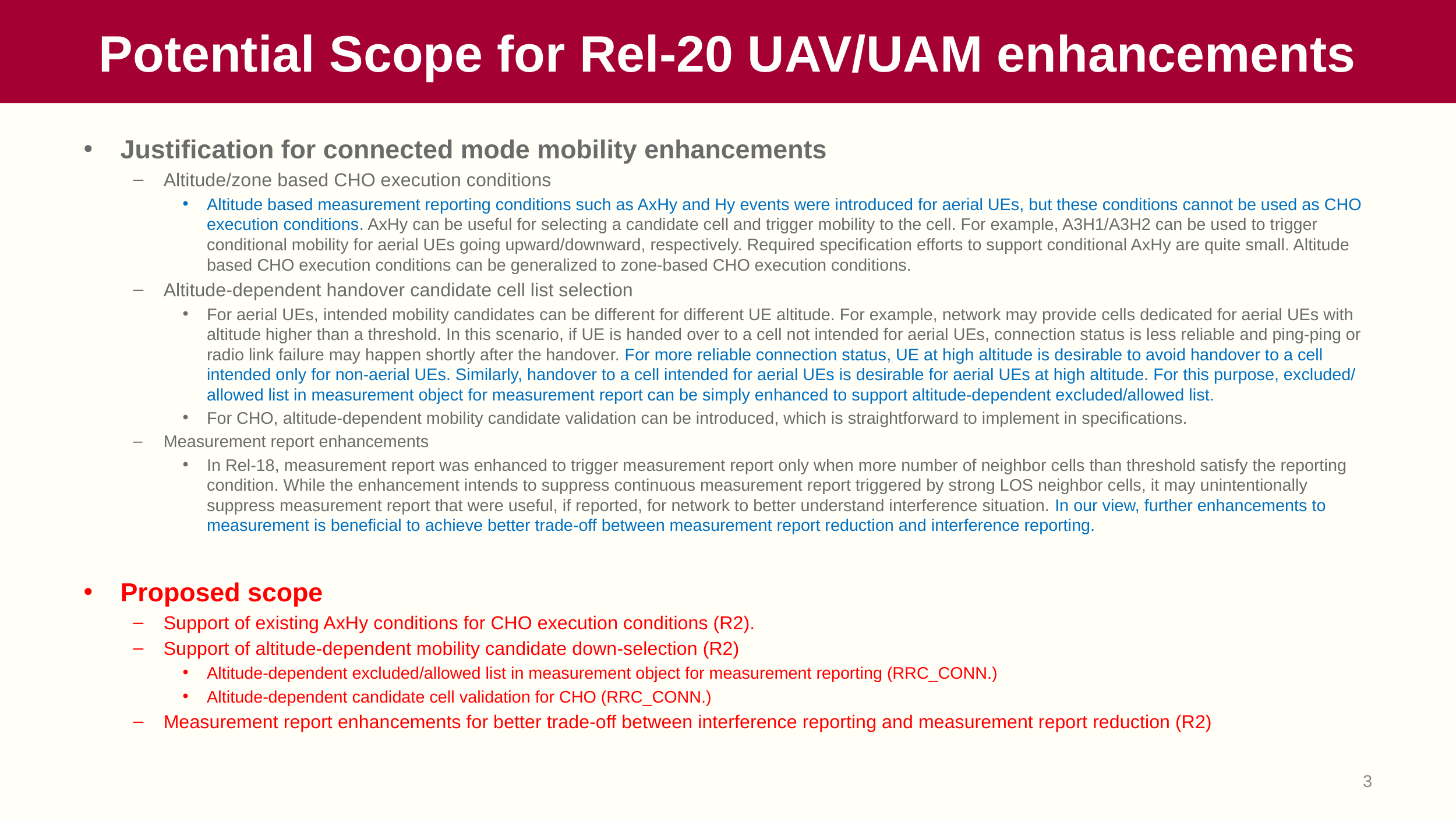

# Potential Scope for Rel-20 UAV/UAM enhancements
Justification for connected mode mobility enhancements
Altitude/zone based CHO execution conditions
Altitude based measurement reporting conditions such as AxHy and Hy events were introduced for aerial UEs, but these conditions cannot be used as CHO execution conditions. AxHy can be useful for selecting a candidate cell and trigger mobility to the cell. For example, A3H1/A3H2 can be used to trigger conditional mobility for aerial UEs going upward/downward, respectively. Required specification efforts to support conditional AxHy are quite small. Altitude based CHO execution conditions can be generalized to zone-based CHO execution conditions.
Altitude-dependent handover candidate cell list selection
For aerial UEs, intended mobility candidates can be different for different UE altitude. For example, network may provide cells dedicated for aerial UEs with altitude higher than a threshold. In this scenario, if UE is handed over to a cell not intended for aerial UEs, connection status is less reliable and ping-ping or radio link failure may happen shortly after the handover. For more reliable connection status, UE at high altitude is desirable to avoid handover to a cell intended only for non-aerial UEs. Similarly, handover to a cell intended for aerial UEs is desirable for aerial UEs at high altitude. For this purpose, excluded/allowed list in measurement object for measurement report can be simply enhanced to support altitude-dependent excluded/allowed list.
For CHO, altitude-dependent mobility candidate validation can be introduced, which is straightforward to implement in specifications.
Measurement report enhancements
In Rel-18, measurement report was enhanced to trigger measurement report only when more number of neighbor cells than threshold satisfy the reporting condition. While the enhancement intends to suppress continuous measurement report triggered by strong LOS neighbor cells, it may unintentionally suppress measurement report that were useful, if reported, for network to better understand interference situation. In our view, further enhancements to measurement is beneficial to achieve better trade-off between measurement report reduction and interference reporting.

Proposed scope
Support of existing AxHy conditions for CHO execution conditions (R2).
Support of altitude-dependent mobility candidate down-selection (R2)
Altitude-dependent excluded/allowed list in measurement object for measurement reporting (RRC_CONN.)
Altitude-dependent candidate cell validation for CHO (RRC_CONN.)
Measurement report enhancements for better trade-off between interference reporting and measurement report reduction (R2)
3